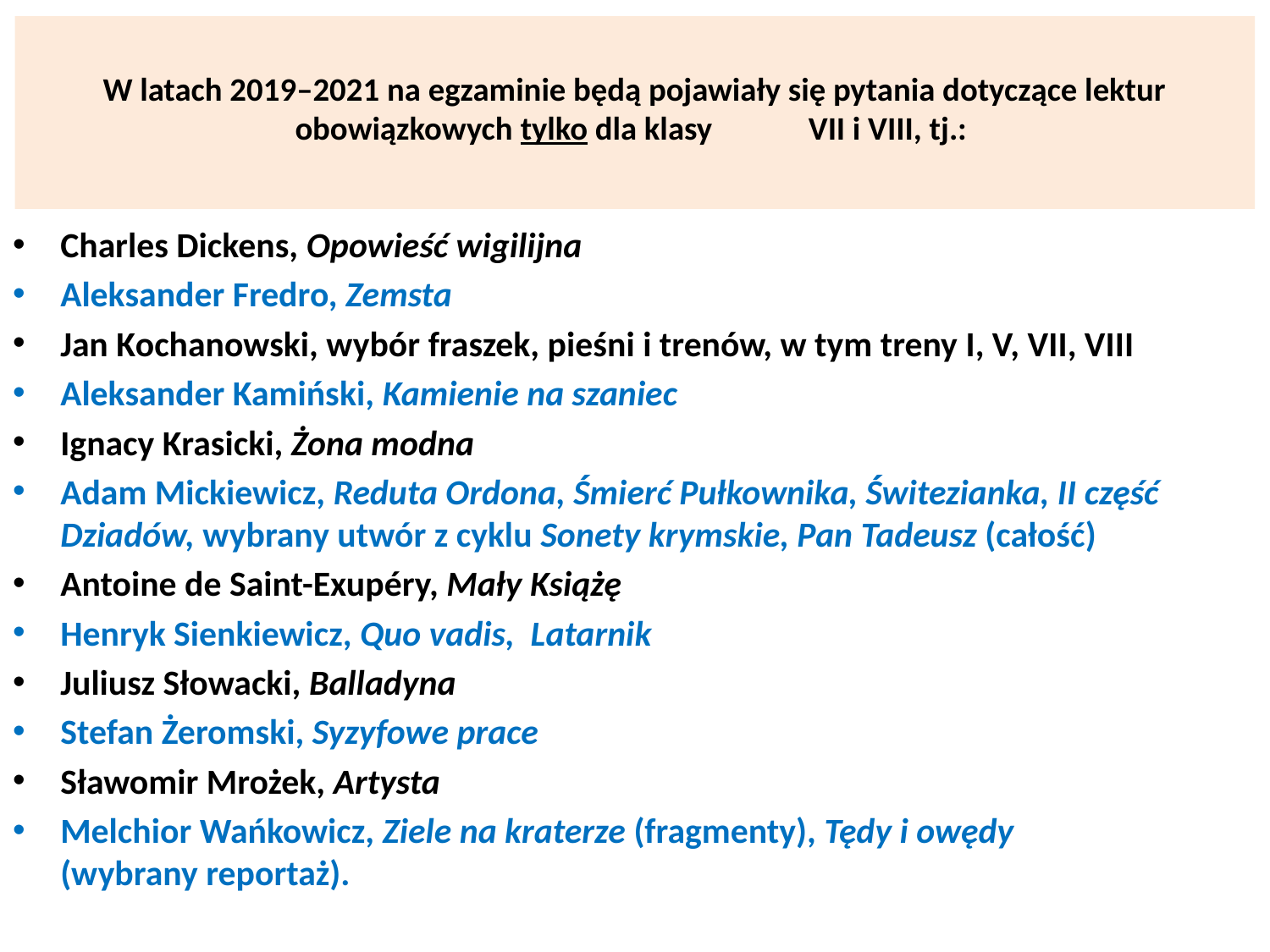

# W latach 2019–2021 na egzaminie będą pojawiały się pytania dotyczące lektur obowiązkowych tylko dla klasy             VII i VIII, tj.:
Charles Dickens, Opowieść wigilijna
Aleksander Fredro, Zemsta
Jan Kochanowski, wybór fraszek, pieśni i trenów, w tym treny I, V, VII, VIII
Aleksander Kamiński, Kamienie na szaniec
Ignacy Krasicki, Żona modna
Adam Mickiewicz, Reduta Ordona, Śmierć Pułkownika, Świtezianka, II część Dziadów, wybrany utwór z cyklu Sonety krymskie, Pan Tadeusz (całość)
Antoine de Saint-Exupéry, Mały Książę
Henryk Sienkiewicz, Quo vadis,  Latarnik
Juliusz Słowacki, Balladyna
Stefan Żeromski, Syzyfowe prace
Sławomir Mrożek, Artysta
Melchior Wańkowicz, Ziele na kraterze (fragmenty), Tędy i owędy              (wybrany reportaż).